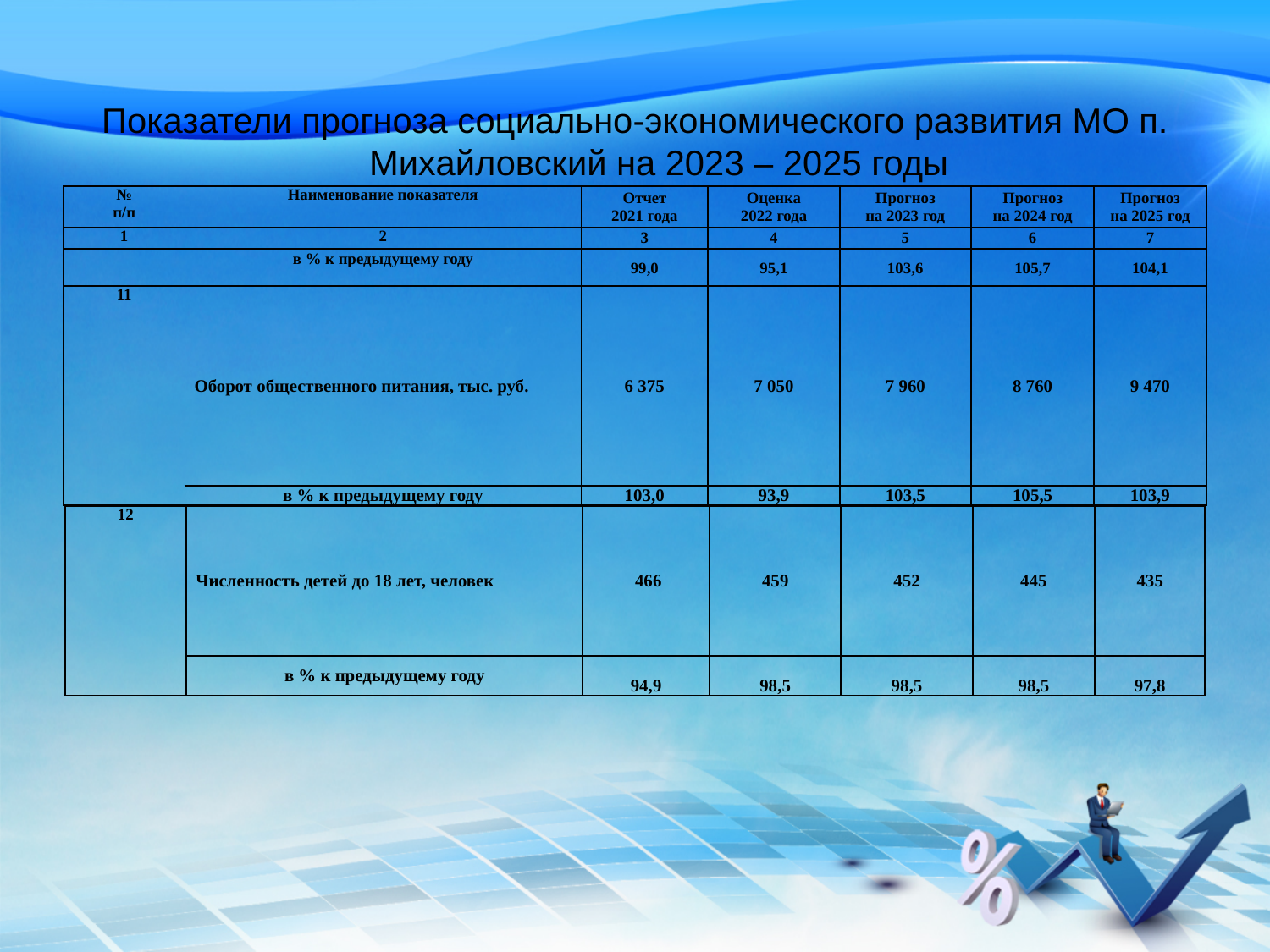

# Показатели прогноза социально-экономического развития МО п. Михайловский на 2023 – 2025 годы
| № п/п | Наименование показателя | Отчет 2021 года | Оценка 2022 года | Прогноз на 2023 год | Прогноз на 2024 год | Прогноз на 2025 год |
| --- | --- | --- | --- | --- | --- | --- |
| 1 | 2 | 3 | 4 | 5 | 6 | 7 |

|  | в % к предыдущему году | 99,0 | 95,1 | 103,6 | 105,7 | 104,1 |
| --- | --- | --- | --- | --- | --- | --- |
| 11 | Оборот общественного питания, тыс. руб. | 6 375 | 7 050 | 7 960 | 8 760 | 9 470 |
|  | в % к предыдущему году | 103,0 | 93,9 | 103,5 | 105,5 | 103,9 |
| 12 | Численность детей до 18 лет, человек | 466 | 459 | 452 | 445 | 435 |
| --- | --- | --- | --- | --- | --- | --- |
|  | в % к предыдущему году | 94,9 | 98,5 | 98,5 | 98,5 | 97,8 |